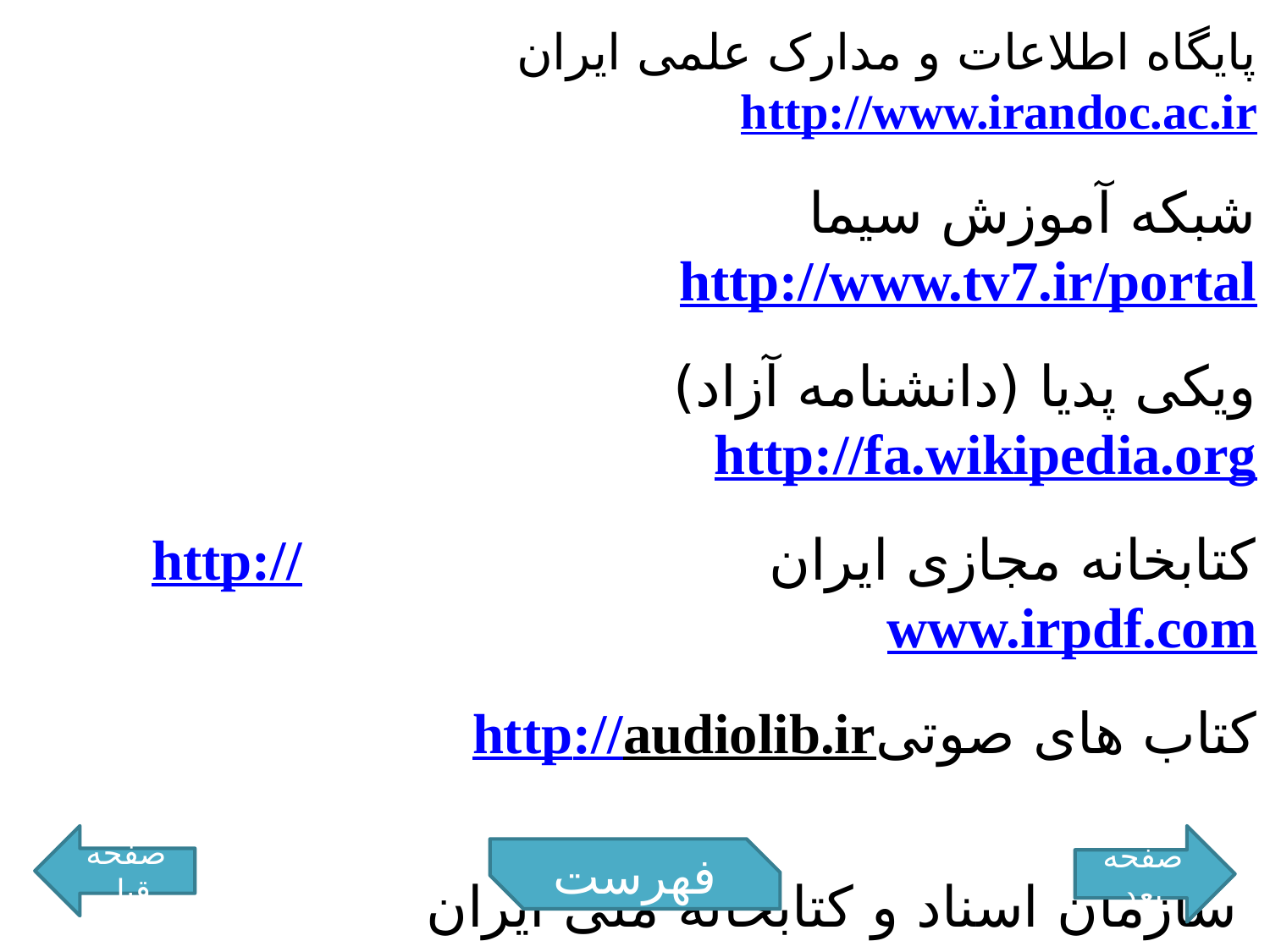

پایگاه اطلاعات و مدارک علمی ایران          http://www.irandoc.ac.ir

شبکه آموزش سیما                           http://www.tv7.ir/portal

ویکی پدیا (دانشنامه آزاد)               http://fa.wikipedia.org

کتابخانه مجازی ایران                          http://www.irpdf.com

کتاب های صوتیhttp://audiolib.ir

 سازمان اسناد و کتابخانه ملی ایران                     http://nlai.ir

سایت کلاس درس                                  http://kelasedars.org

صفحه قبل
صفحه بعد
فهرست